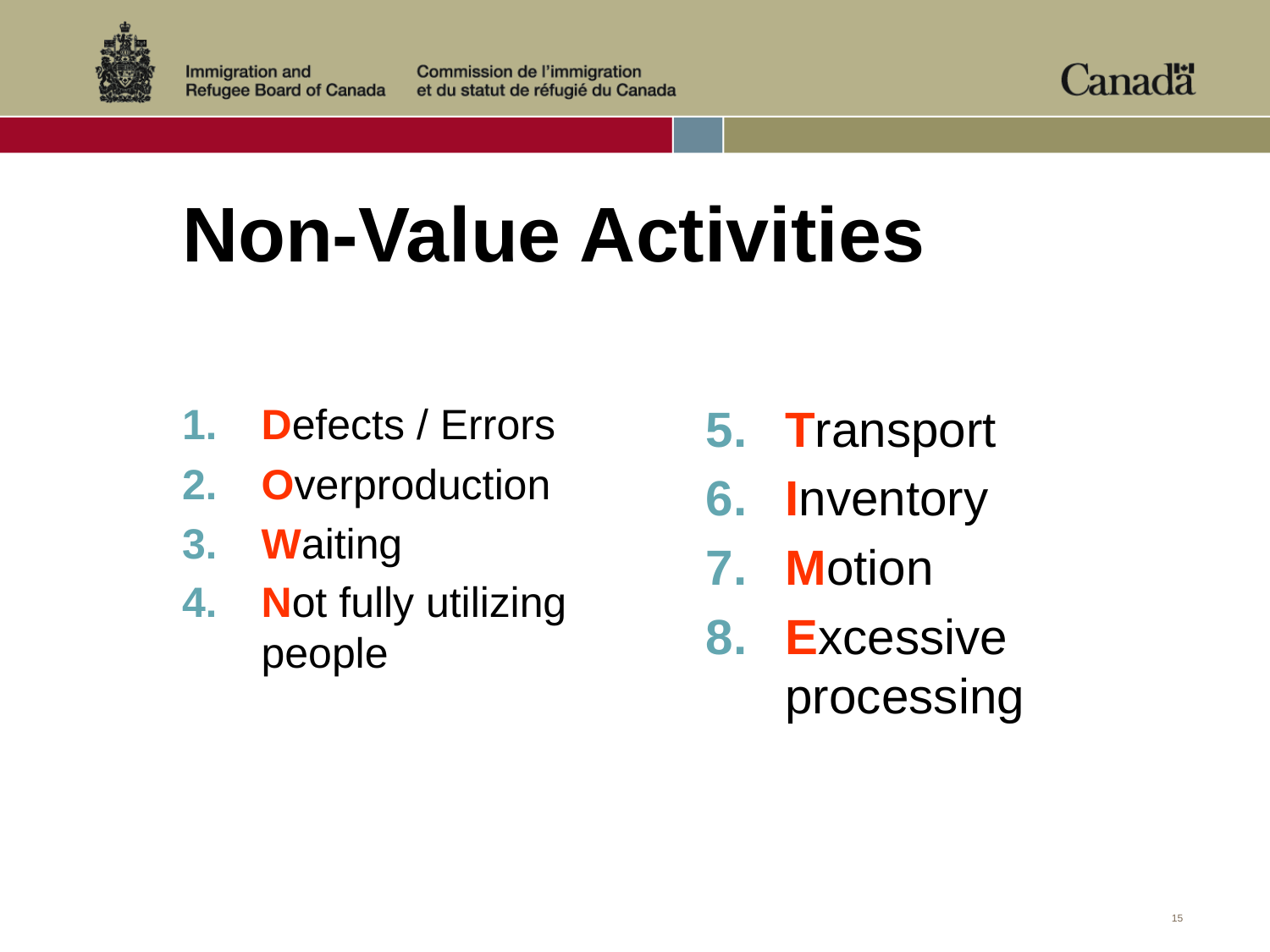

# Non-Value Activities
Defects / Errors
Overproduction
Waiting
Not fully utilizing people

Transport
Inventory
Motion
Excessive processing

15